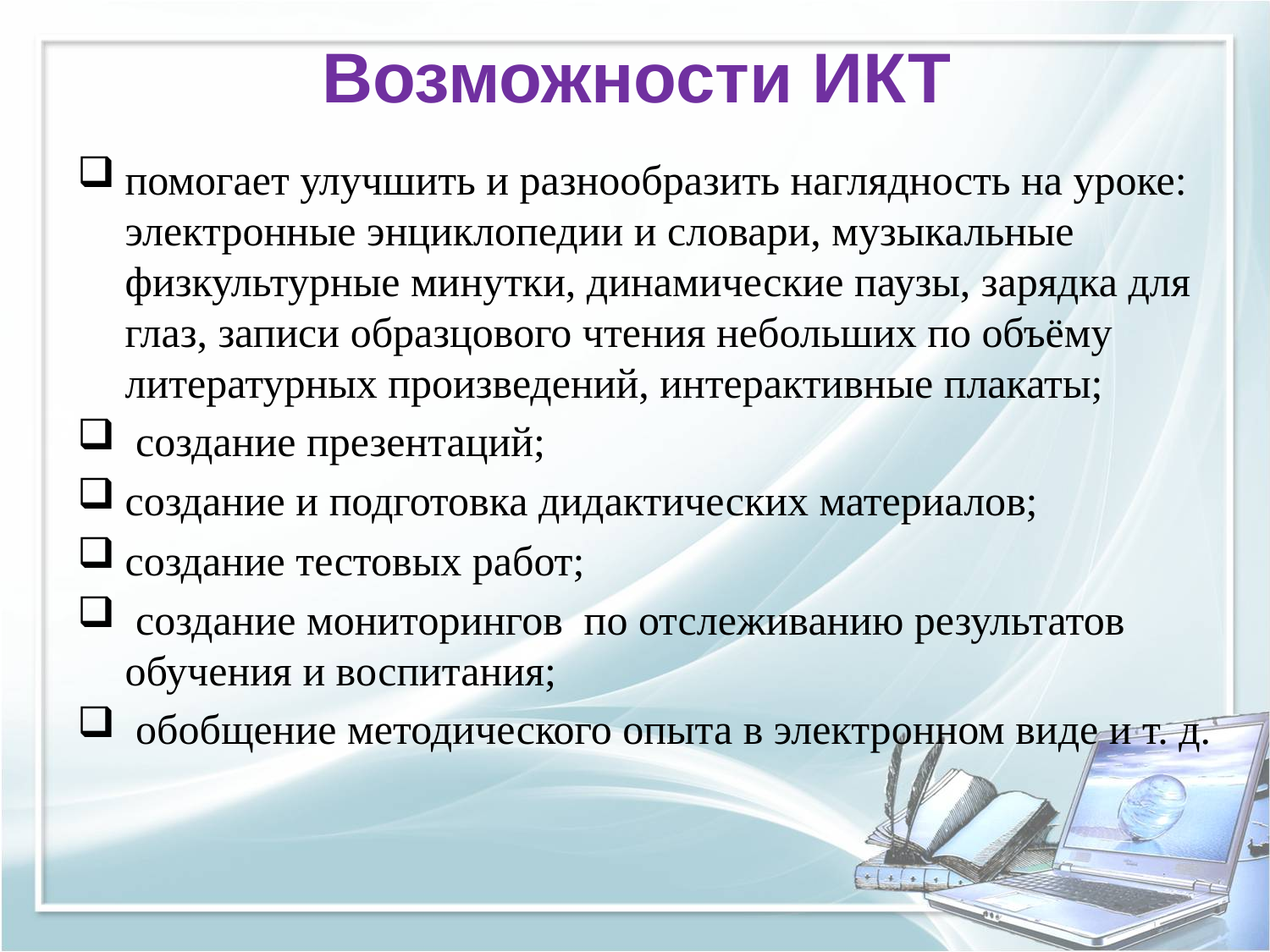

Возможности ИКТ
помогает улучшить и разнообразить наглядность на уроке: электронные энциклопедии и словари, музыкальные физкультурные минутки, динамические паузы, зарядка для глаз, записи образцового чтения небольших по объёму литературных произведений, интерактивные плакаты;
 создание презентаций;
создание и подготовка дидактических материалов;
создание тестовых работ;
 создание мониторингов  по отслеживанию результатов обучения и воспитания;
 обобщение методического опыта в электронном виде и т. д.